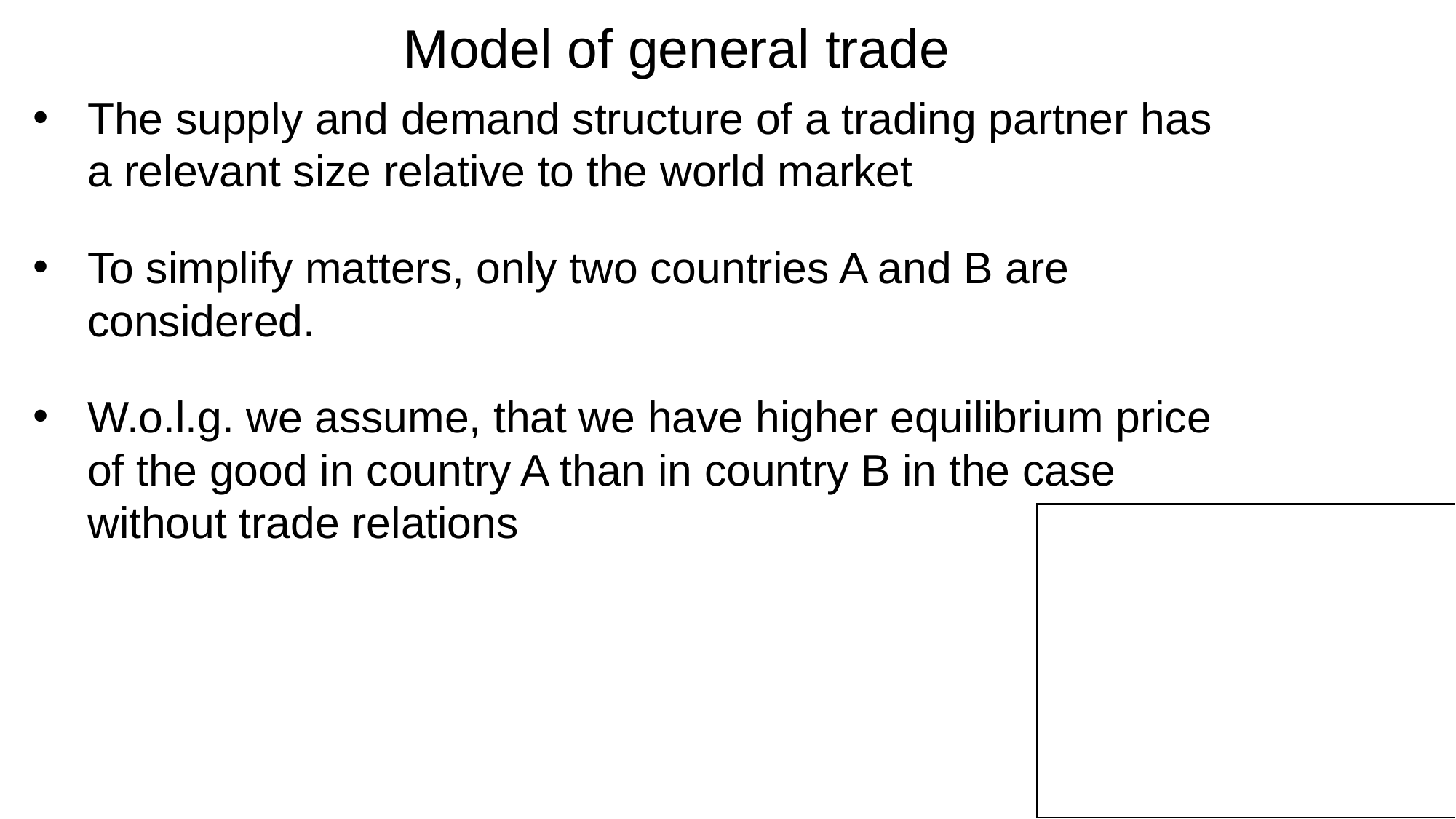

Model of general trade
The supply and demand structure of a trading partner has a relevant size relative to the world market
To simplify matters, only two countries A and B are considered.
W.o.l.g. we assume, that we have higher equilibrium price of the good in country A than in country B in the case without trade relations